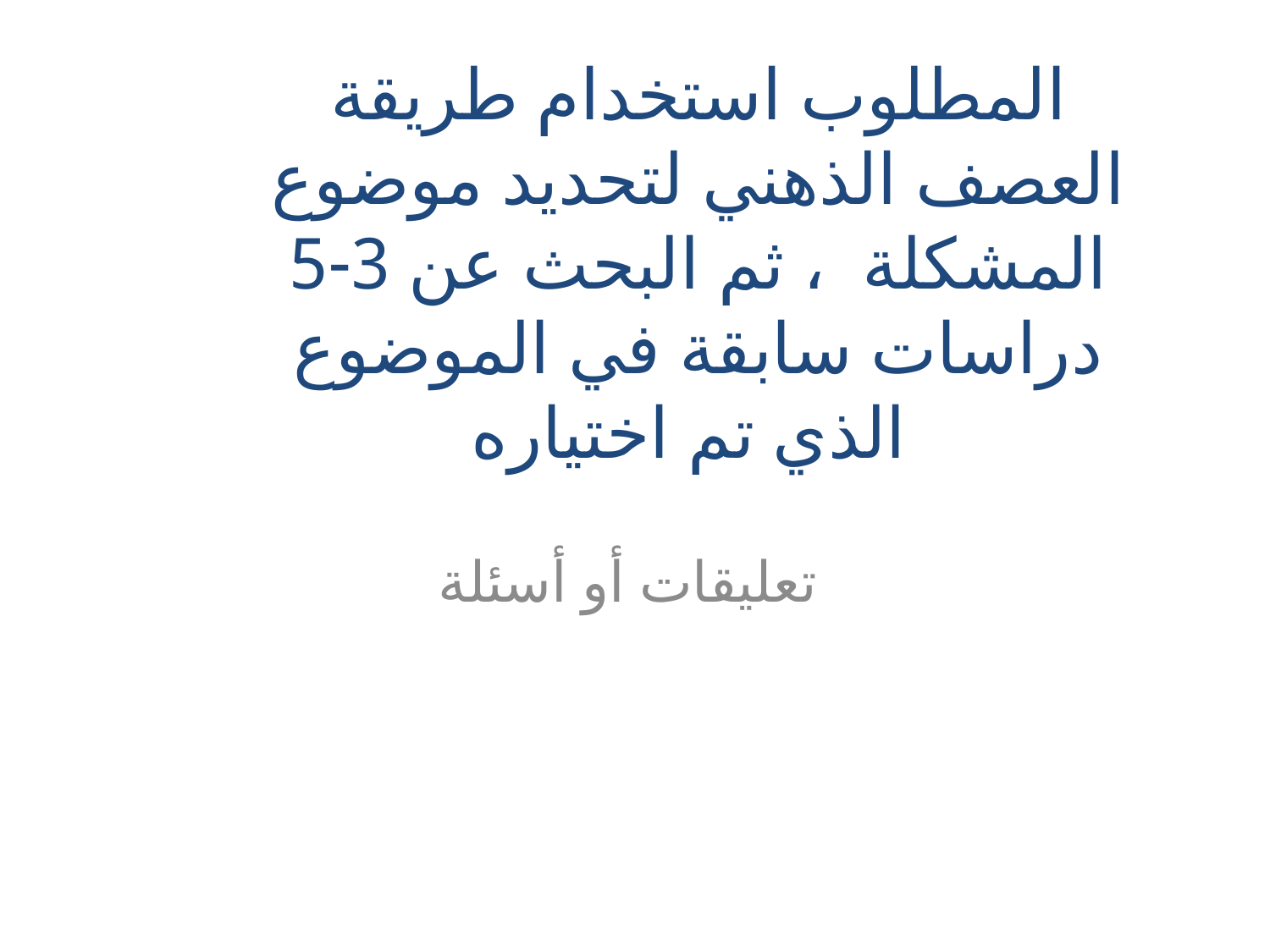

# المطلوب استخدام طريقة العصف الذهني لتحديد موضوع المشكلة  ، ثم البحث عن 3-5 دراسات سابقة في الموضوع الذي تم اختياره
تعليقات أو أسئلة